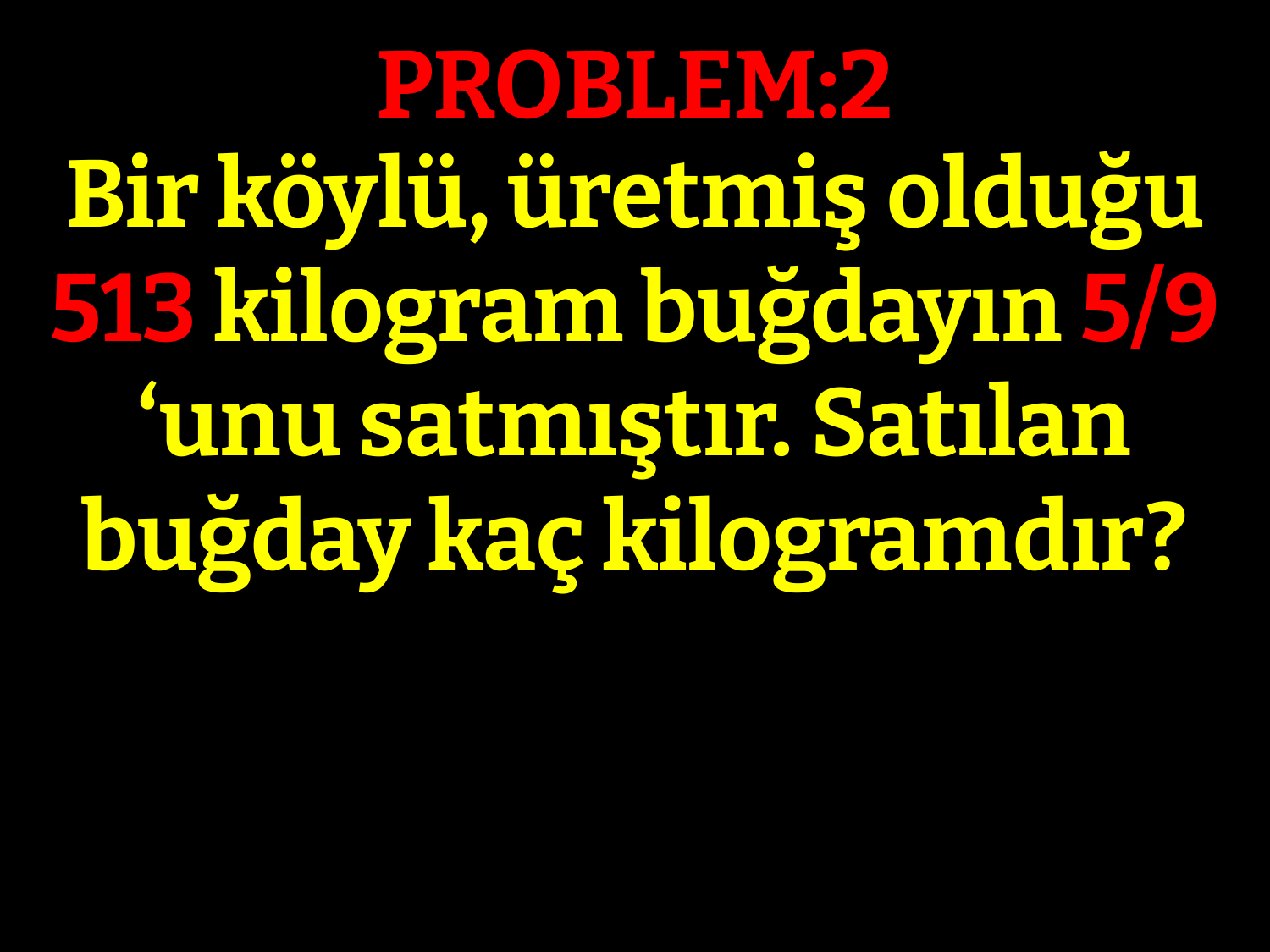

PROBLEM:2
Bir köylü, üretmiş olduğu 513 kilogram buğdayın 5/9 ‘unu satmıştır. Satılan buğday kaç kilogramdır?
#